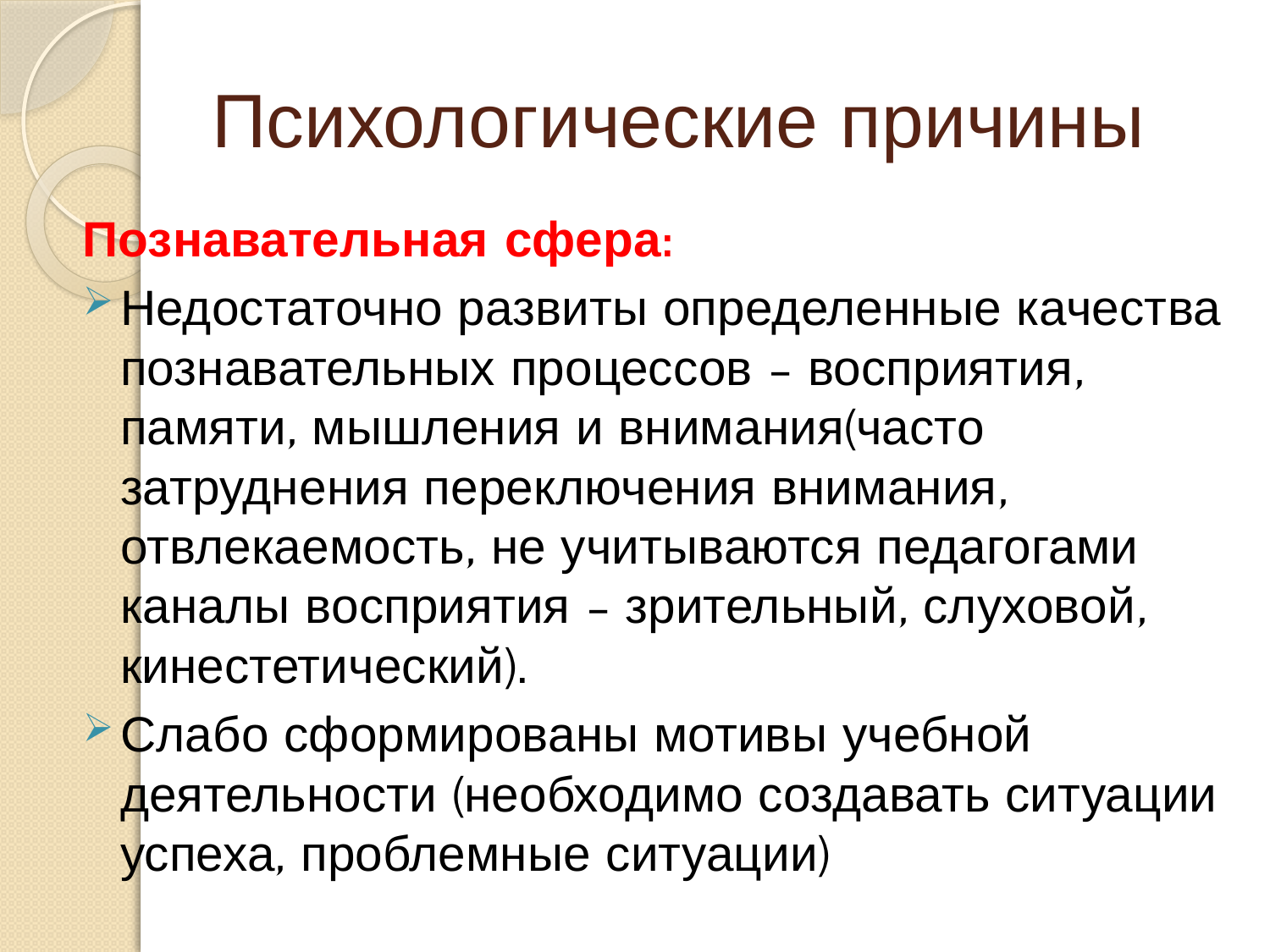

# Психологические причины
Познавательная сфера:
Недостаточно развиты определенные качества познавательных процессов – восприятия, памяти, мышления и внимания(часто затруднения переключения внимания, отвлекаемость, не учитываются педагогами каналы восприятия – зрительный, слуховой, кинестетический).
Слабо сформированы мотивы учебной деятельности (необходимо создавать ситуации успеха, проблемные ситуации)